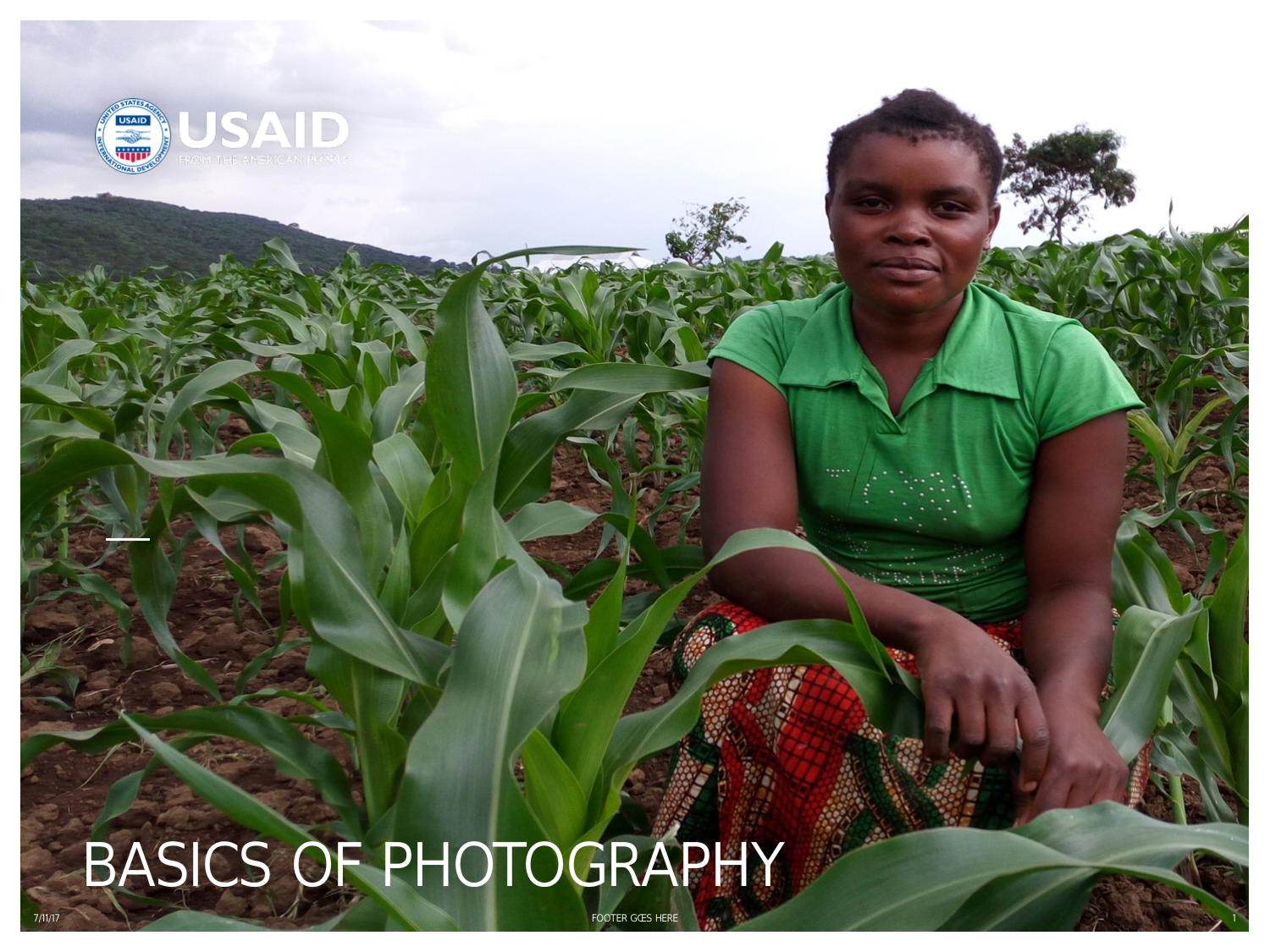

# BASICS OF PHOTOGRAPHY
7/11/17
FOOTER GOES HERE
1